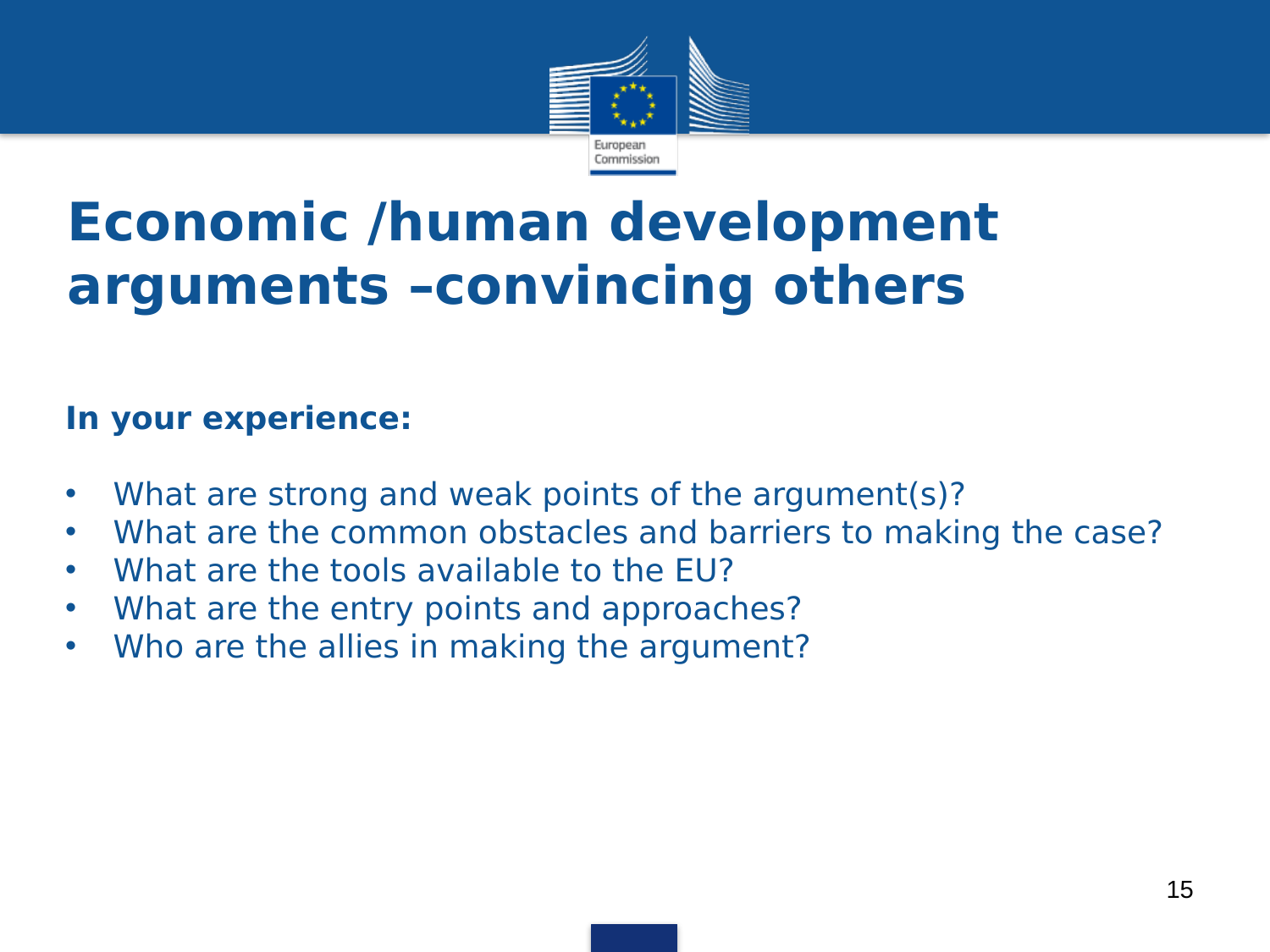

# Economic /human development arguments –convincing others
In your experience:

What are strong and weak points of the argument(s)?
What are the common obstacles and barriers to making the case?
What are the tools available to the EU?
What are the entry points and approaches?
Who are the allies in making the argument?

15